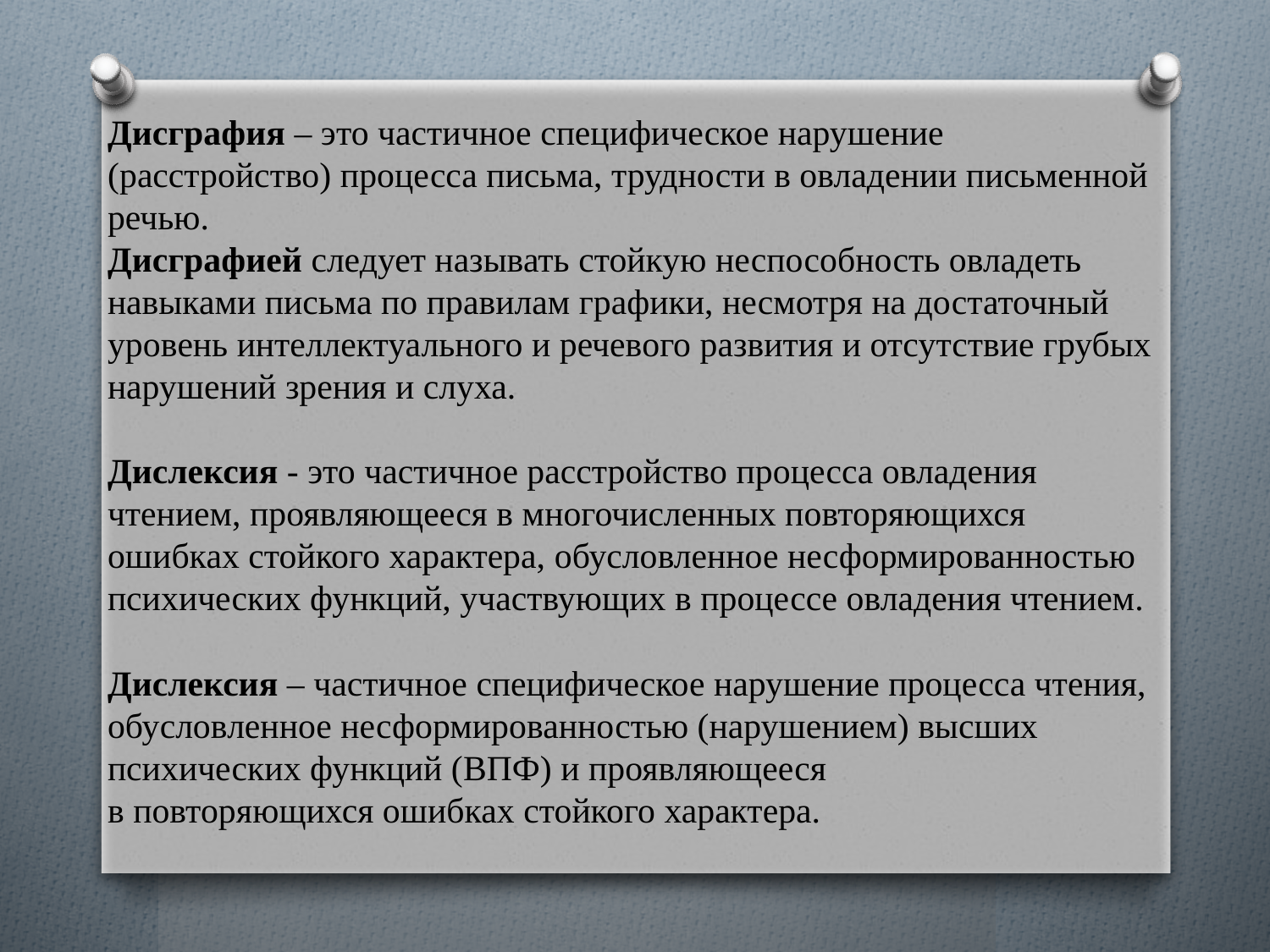

# Дисграфия – это частичное специфическое нарушение  (расстройство) процесса письма, трудности в овладении письменной речью. Дисграфией следует называть стойкую неспособность овладеть навыками письма по правилам графики, несмотря на достаточный уровень интеллектуального и речевого развития и отсутствие грубых нарушений зрения и слуха. Дислексия - это частичное расстройство процесса овладения чтением, проявляющееся в многочисленных повторяющихся ошибках стойкого характера, обусловленное несформированностью психических функций, участвующих в процессе овладения чтением. Дислексия – частичное специфическое нарушение процесса чтения, обусловленное несформированностью (нарушением) высших психических функций (ВПФ) и проявляющееся в повторяющихся ошибках стойкого характера.